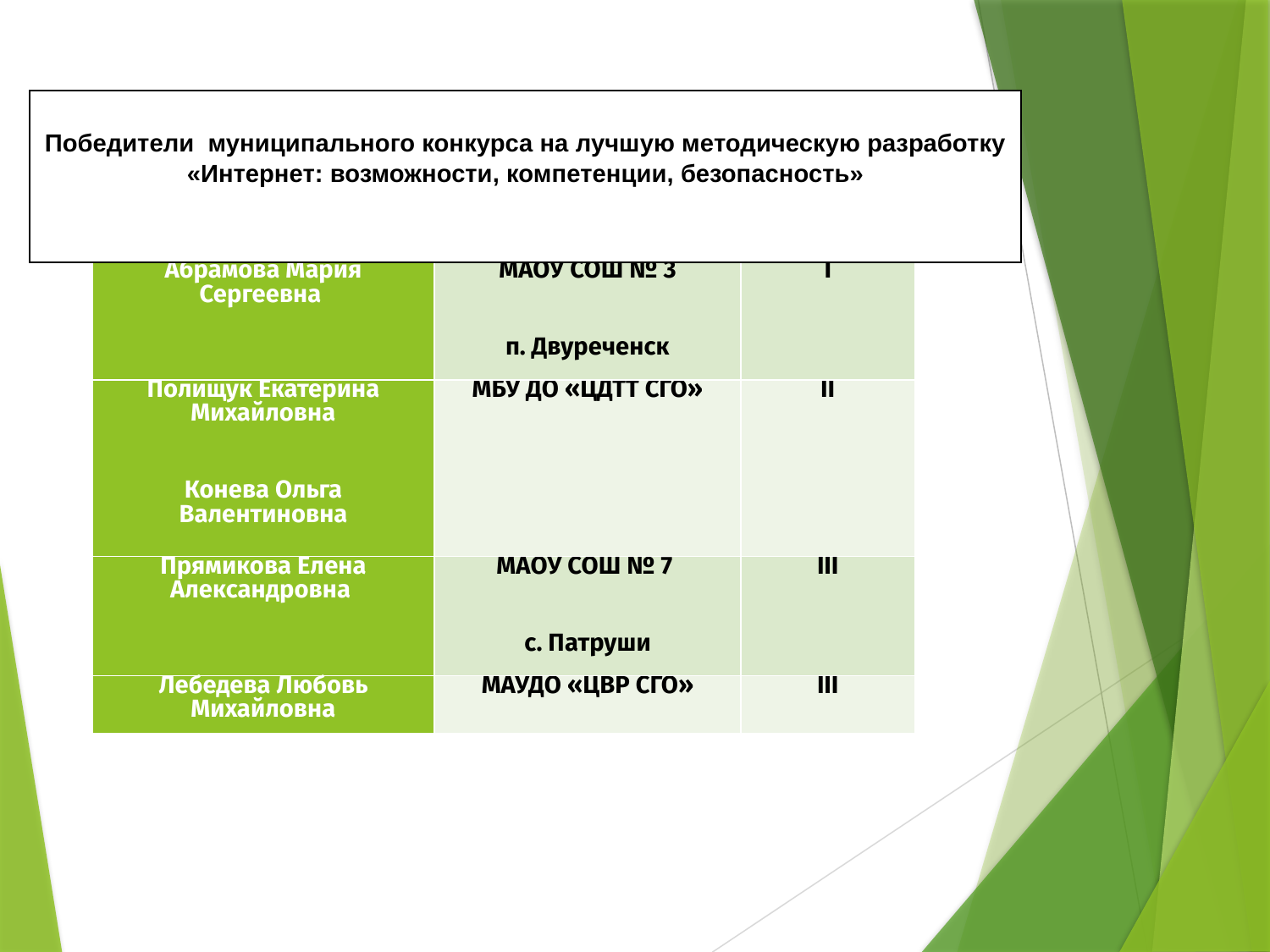

# Победители  муниципального конкурса на лучшую методическую разработку
«Интернет: возможности, компетенции, безопасность»

| ФИО | ОУ | Место |
| --- | --- | --- |
| Абрамова Мария Сергеевна | МАОУ СОШ № 3 п. Двуреченск | I |
| Полищук Екатерина Михайловна Конева Ольга Валентиновна | МБУ ДО «ЦДТТ СГО» | II |
| Прямикова Елена Александровна | МАОУ СОШ № 7 с. Патруши | III |
| Лебедева Любовь Михайловна | МАУДО «ЦВР СГО» | III |